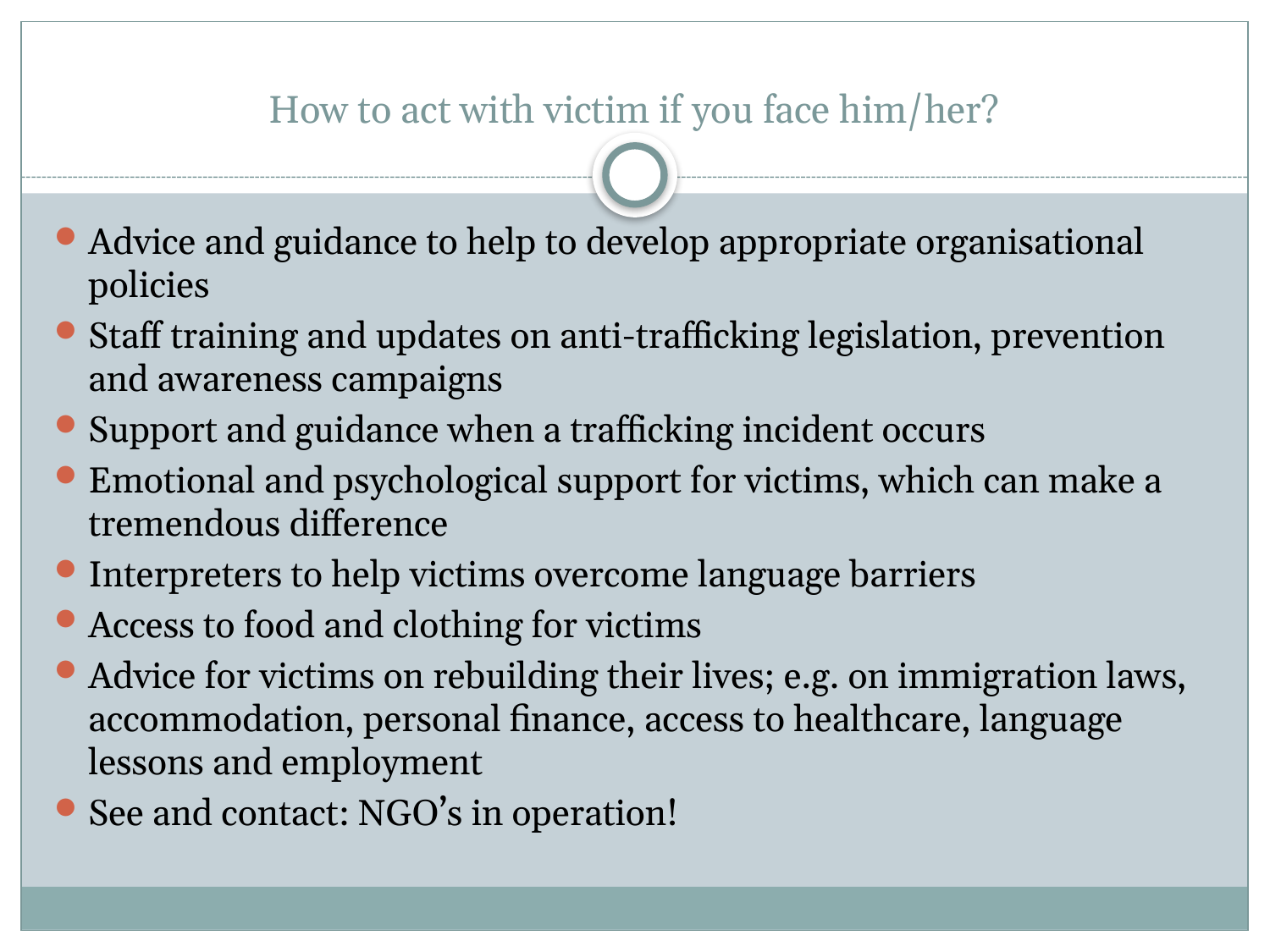

# How to act with victim if you face him/her?
Advice and guidance to help to develop appropriate organisational policies
Staff training and updates on anti-trafficking legislation, prevention and awareness campaigns
Support and guidance when a trafficking incident occurs
Emotional and psychological support for victims, which can make a tremendous difference
Interpreters to help victims overcome language barriers
Access to food and clothing for victims
Advice for victims on rebuilding their lives; e.g. on immigration laws,  accommodation, personal finance, access to healthcare, language lessons and employment
See and contact: NGO’s in operation!